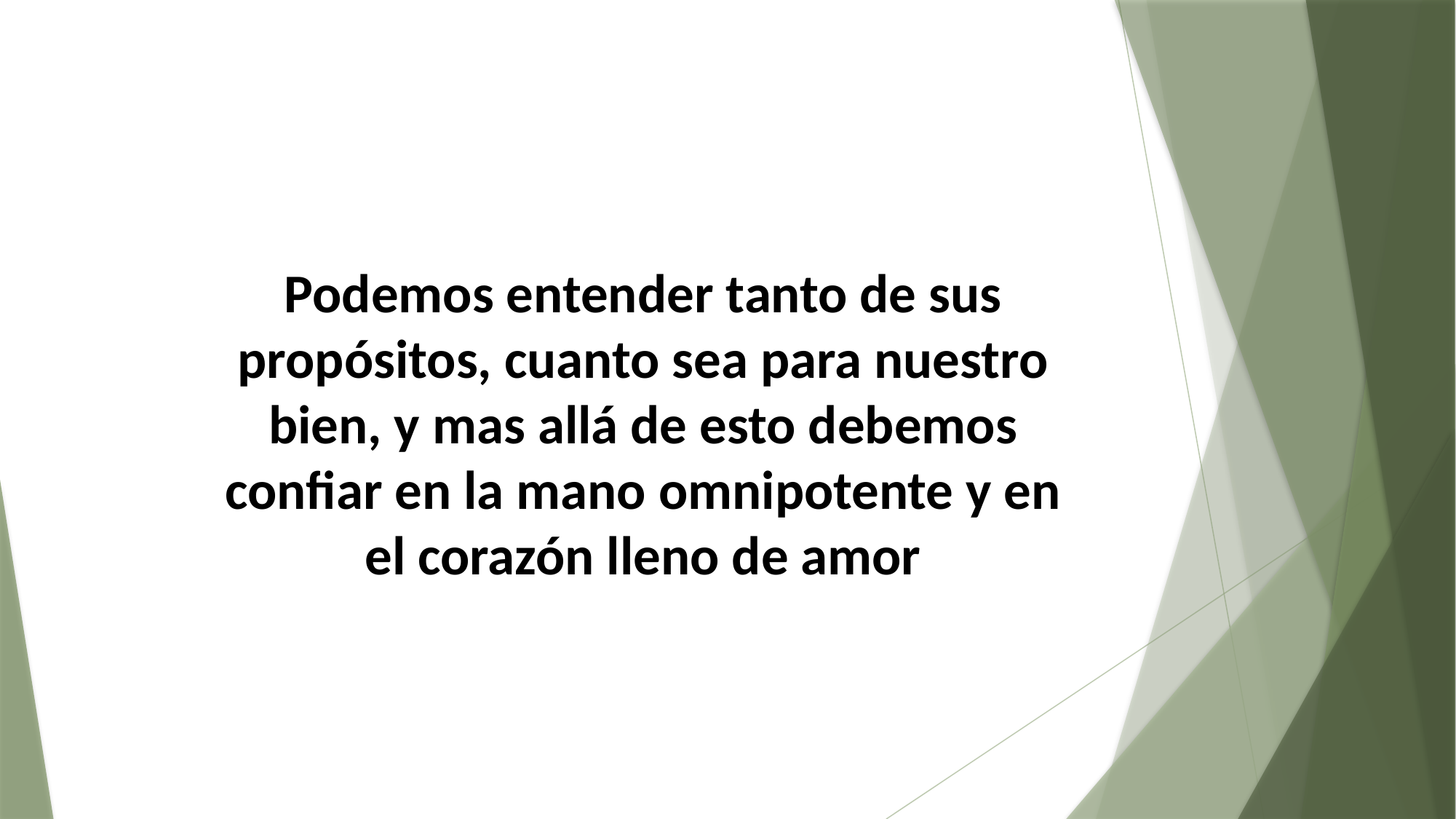

Podemos entender tanto de sus propósitos, cuanto sea para nuestro bien, y mas allá de esto debemos confiar en la mano omnipotente y en el corazón lleno de amor